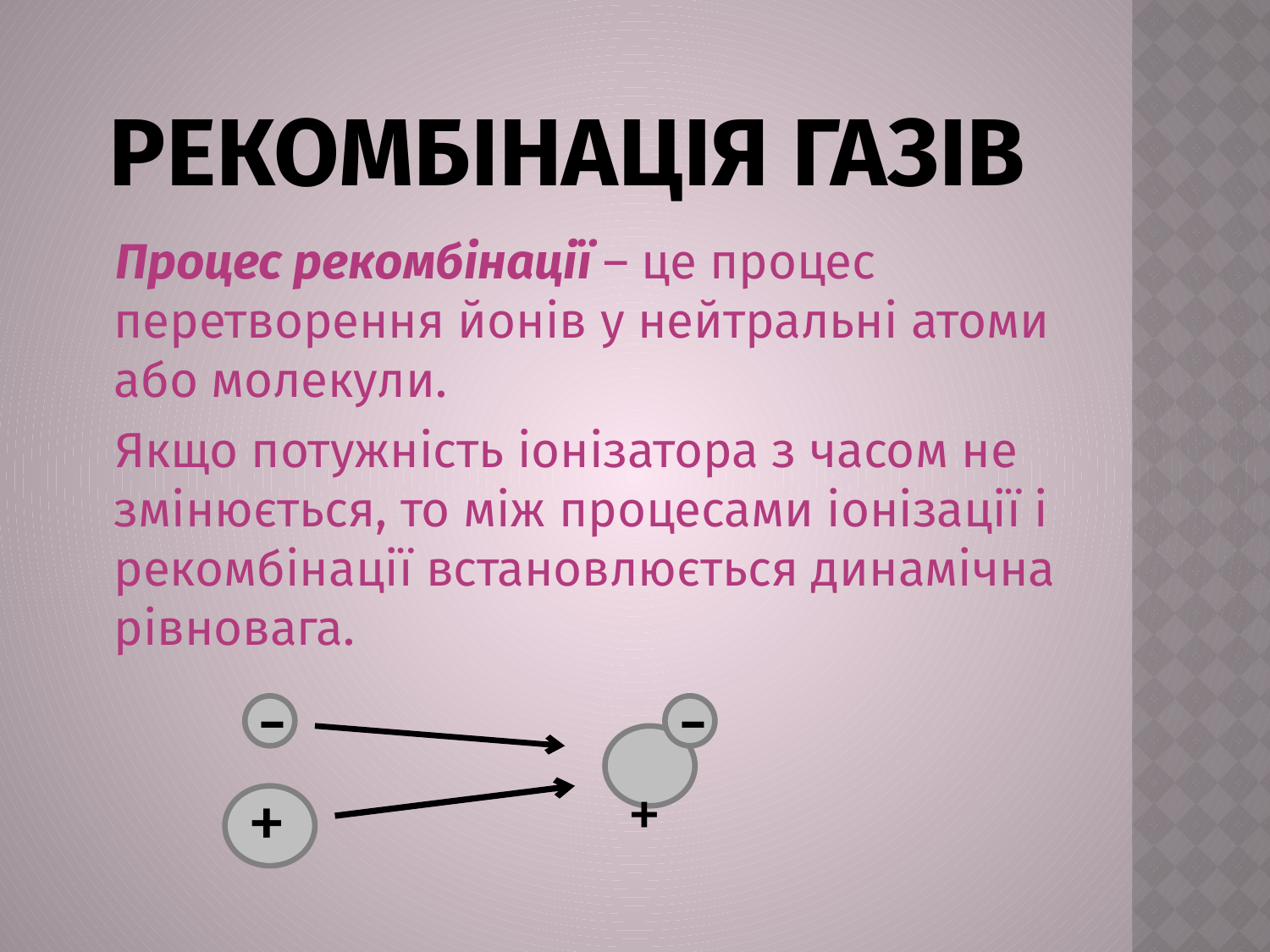

# рекомбінація газів
   Процес рекомбінації – це процес перетворення йонів у нейтральні атоми або молекули.
   Якщо потужність іонізатора з часом не змінюється, то між процесами іонізації і рекомбінації встановлюється динамічна рівновага.
-
-
+

+